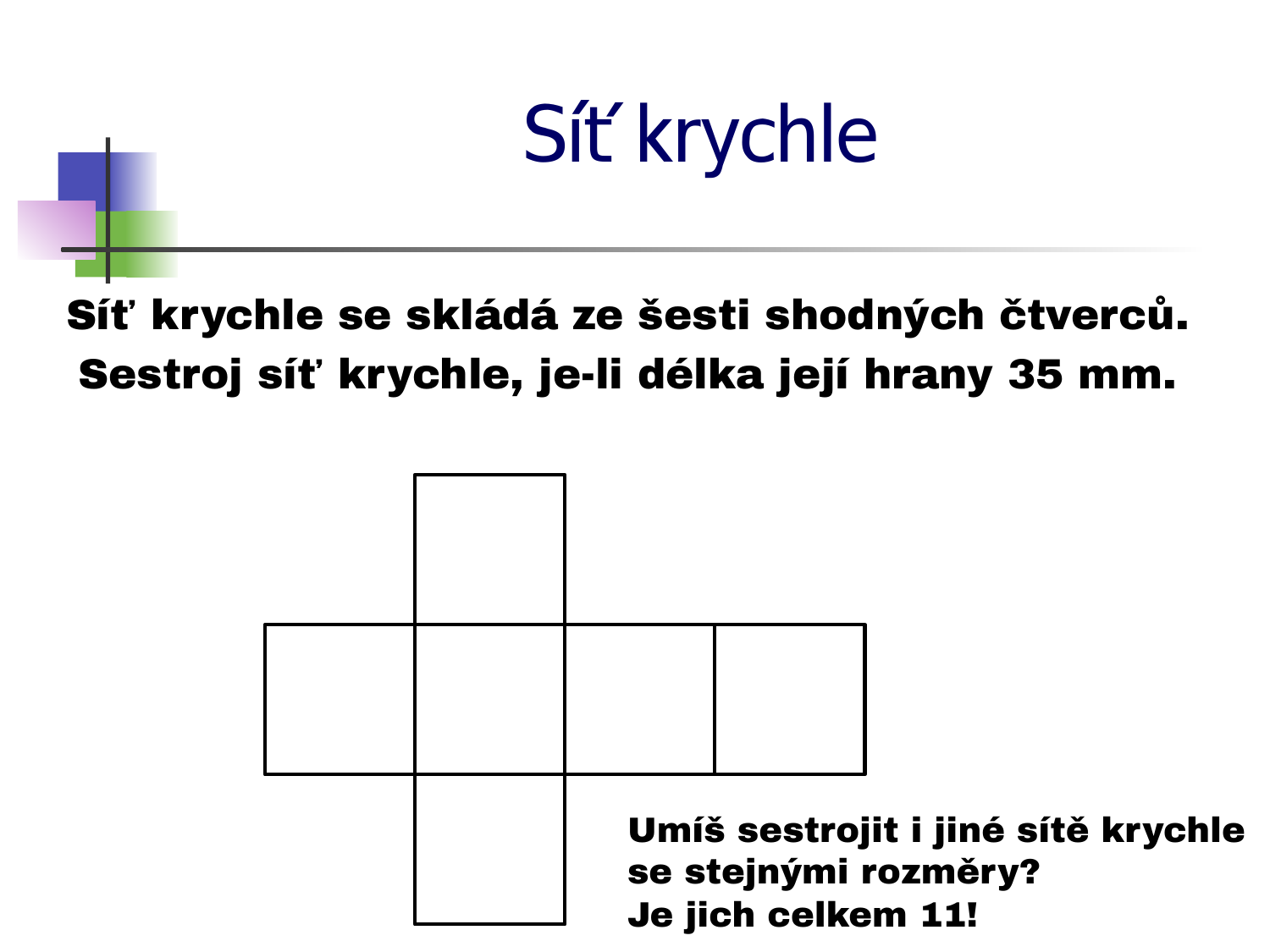

# Síť krychle
Síť krychle se skládá ze šesti shodných čtverců.
Sestroj síť krychle, je-li délka její hrany 35 mm.

Umíš sestrojit i jiné sítě krychle se stejnými rozměry?
Je jich celkem 11!